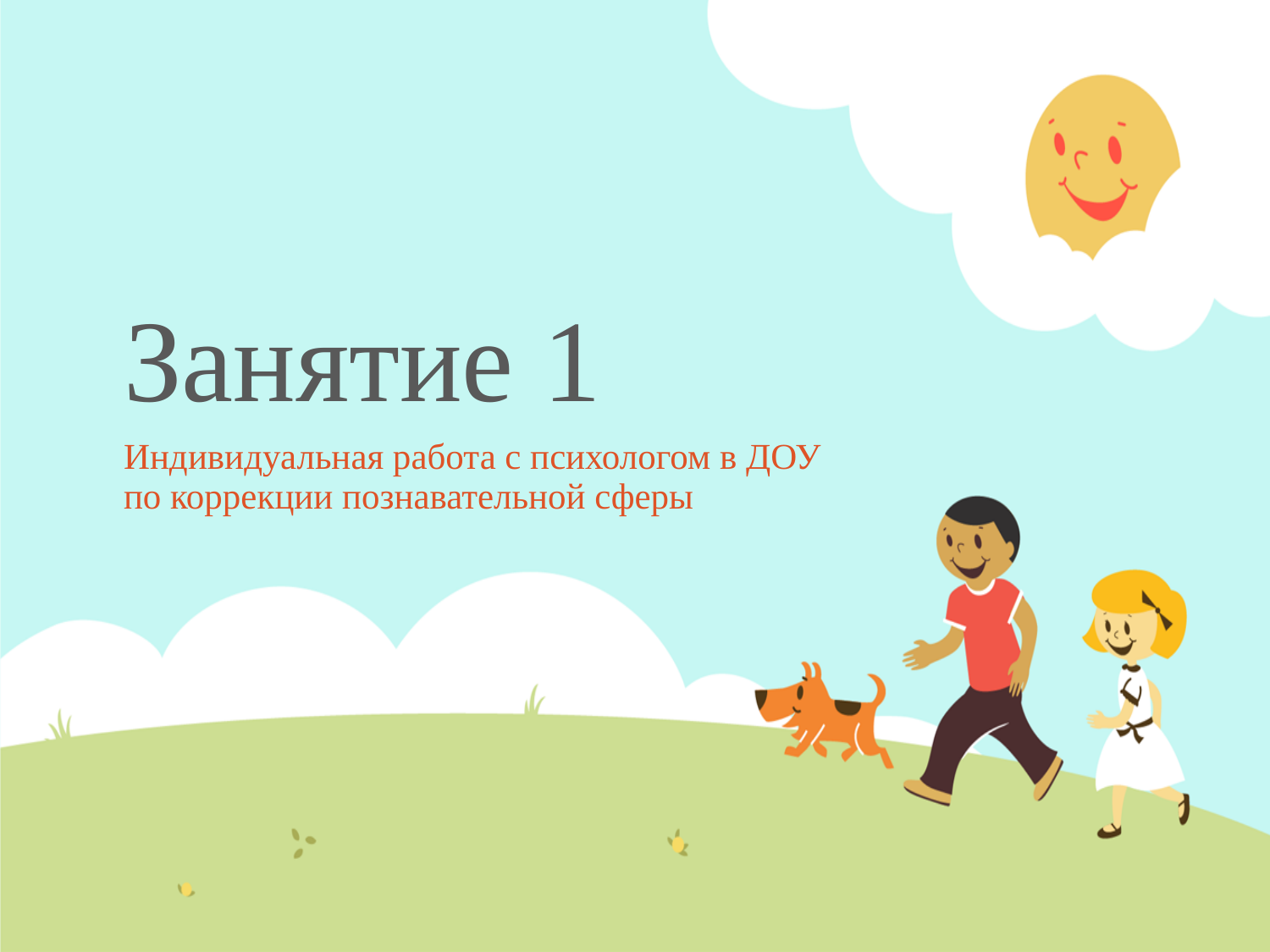

# Занятие 1
Индивидуальная работа с психологом в ДОУ по коррекции познавательной сферы